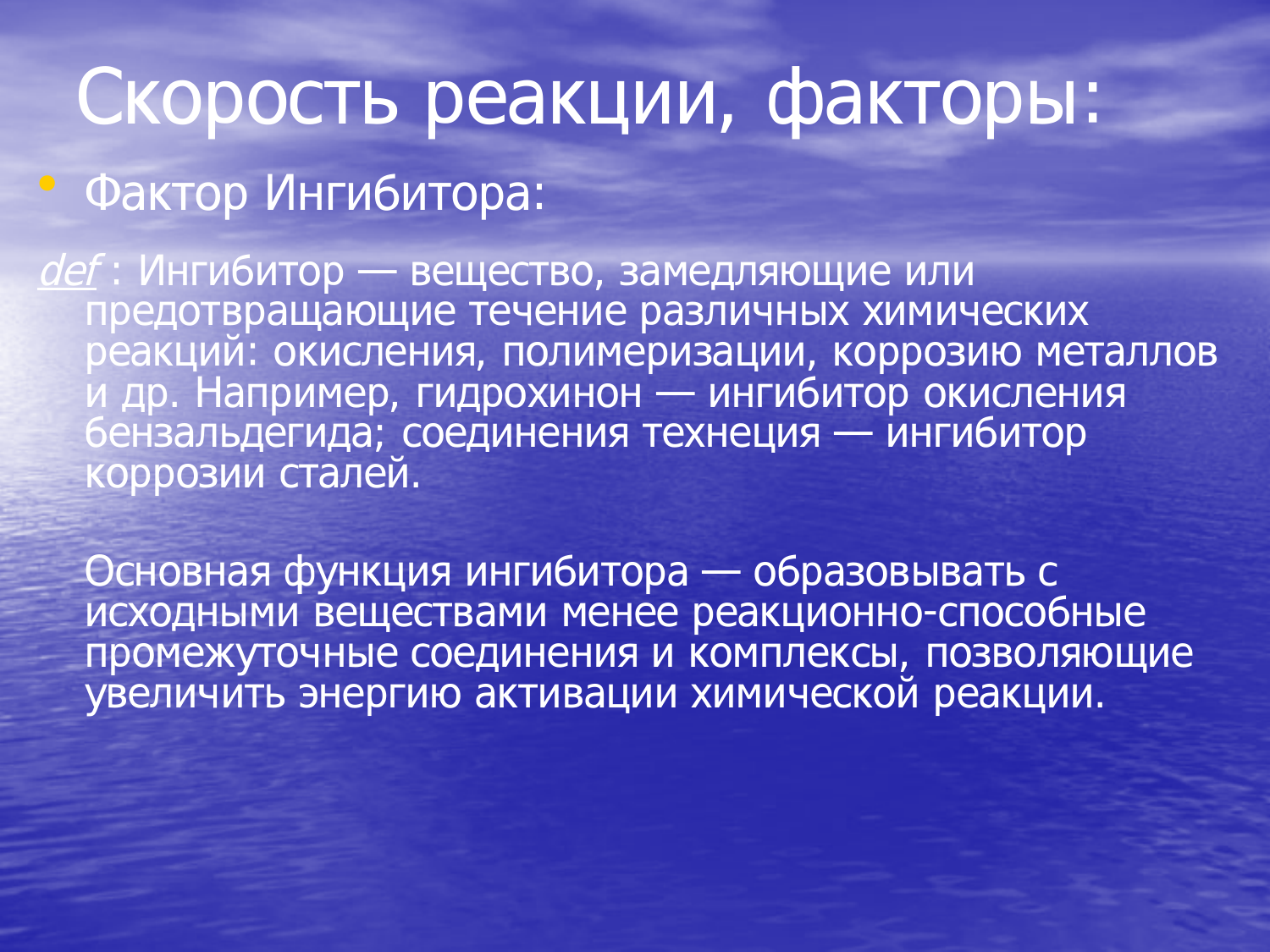

# Скорость реакции, факторы:
Фактор Ингибитора:

def : Ингибитор — вещество, замедляющие или предотвращающие течение различных химических реакций: окисления, полимеризации, коррозию металлов и др. Например, гидрохинон — ингибитор окисления бензальдегида; соединения технеция — ингибитор коррозии сталей.

	Основная функция ингибитора — образовывать с исходными веществами менее реакционно-способные промежуточные соединения и комплексы, позволяющие увеличить энергию активации химической реакции.